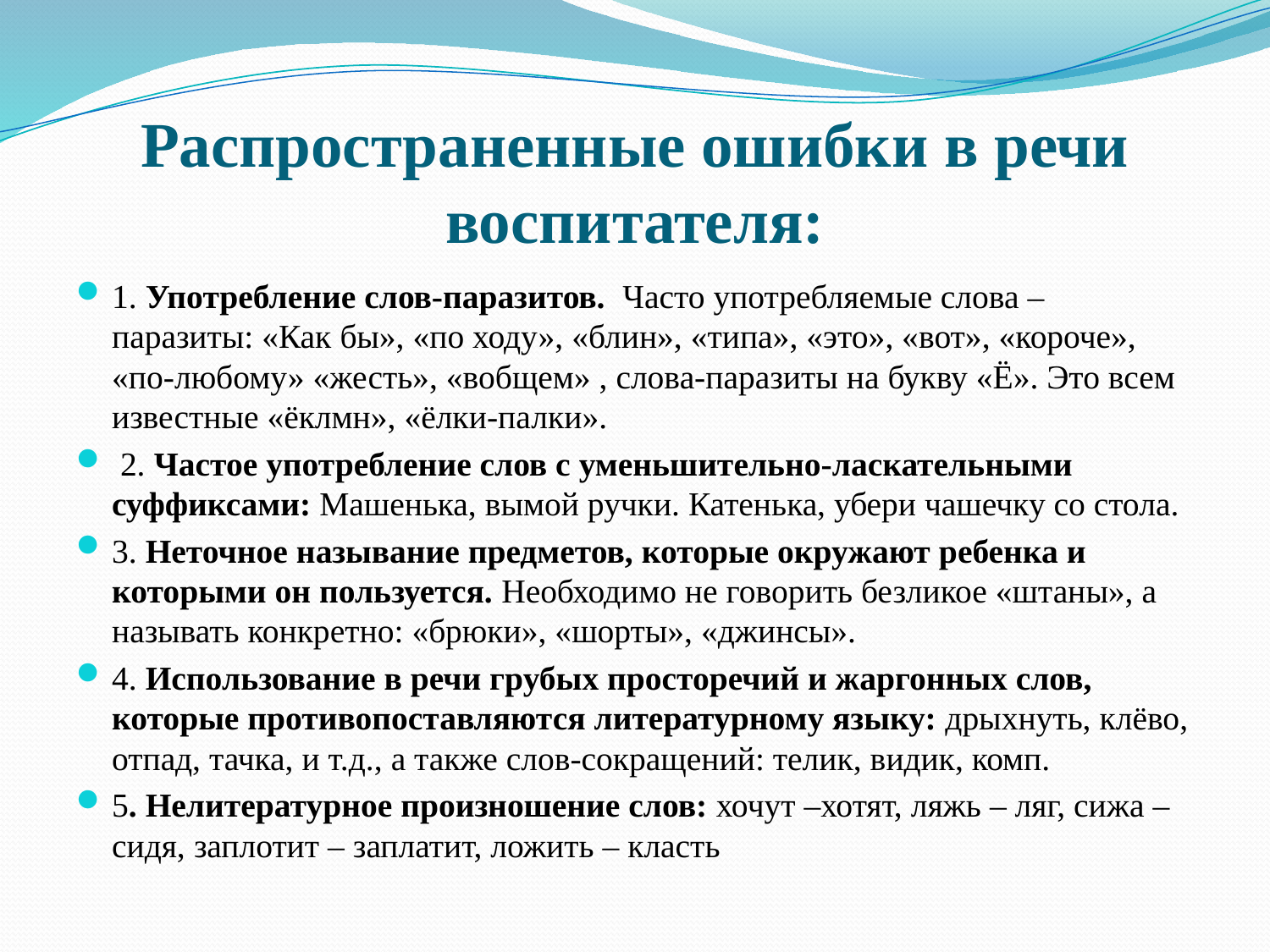

# Распространенные ошибки в речи воспитателя:
1. Употребление слов-паразитов.  Часто употребляемые слова – паразиты: «Как бы», «по ходу», «блин», «типа», «это», «вот», «короче»,  «по-любому» «жесть», «вобщем» , слова-паразиты на букву «Ё». Это всем известные «ёклмн», «ёлки-палки».
 2. Частое употребление слов с уменьшительно-ласкательными суффиксами: Машенька, вымой ручки. Катенька, убери чашечку со стола.
3. Неточное называние предметов, которые окружают ребенка и которыми он пользуется. Необходимо не говорить безликое «штаны», а называть конкретно: «брюки», «шорты», «джинсы».
4. Использование в речи грубых просторечий и жаргонных слов, которые противопоставляются литературному языку: дрыхнуть, клёво, отпад, тачка, и т.д., а также слов-сокращений: телик, видик, комп.
5. Нелитературное произношение слов: хочут –хотят, ляжь – ляг, сижа – сидя, заплотит – заплатит, ложить – класть